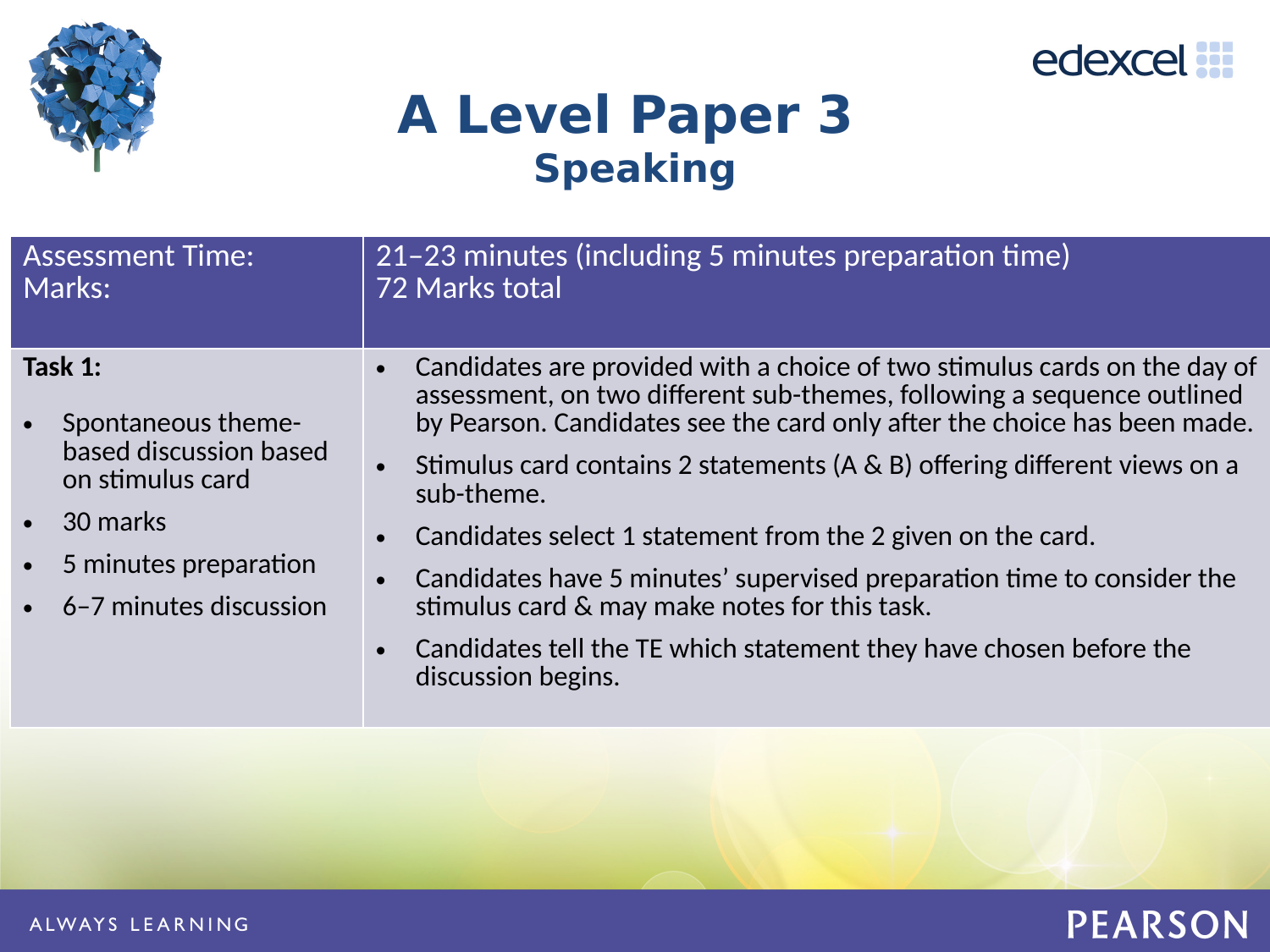

# A Level Paper 3 Speaking
| Assessment Time: Marks: | 21–23 minutes (including 5 minutes preparation time) 72 Marks total |
| --- | --- |
| Task 1: Spontaneous theme-based discussion based on stimulus card 30 marks 5 minutes preparation 6–7 minutes discussion | Candidates are provided with a choice of two stimulus cards on the day of assessment, on two different sub-themes, following a sequence outlined by Pearson. Candidates see the card only after the choice has been made. Stimulus card contains 2 statements (A & B) offering different views on a sub-theme. Candidates select 1 statement from the 2 given on the card. Candidates have 5 minutes’ supervised preparation time to consider the stimulus card & may make notes for this task. Candidates tell the TE which statement they have chosen before the discussion begins. |